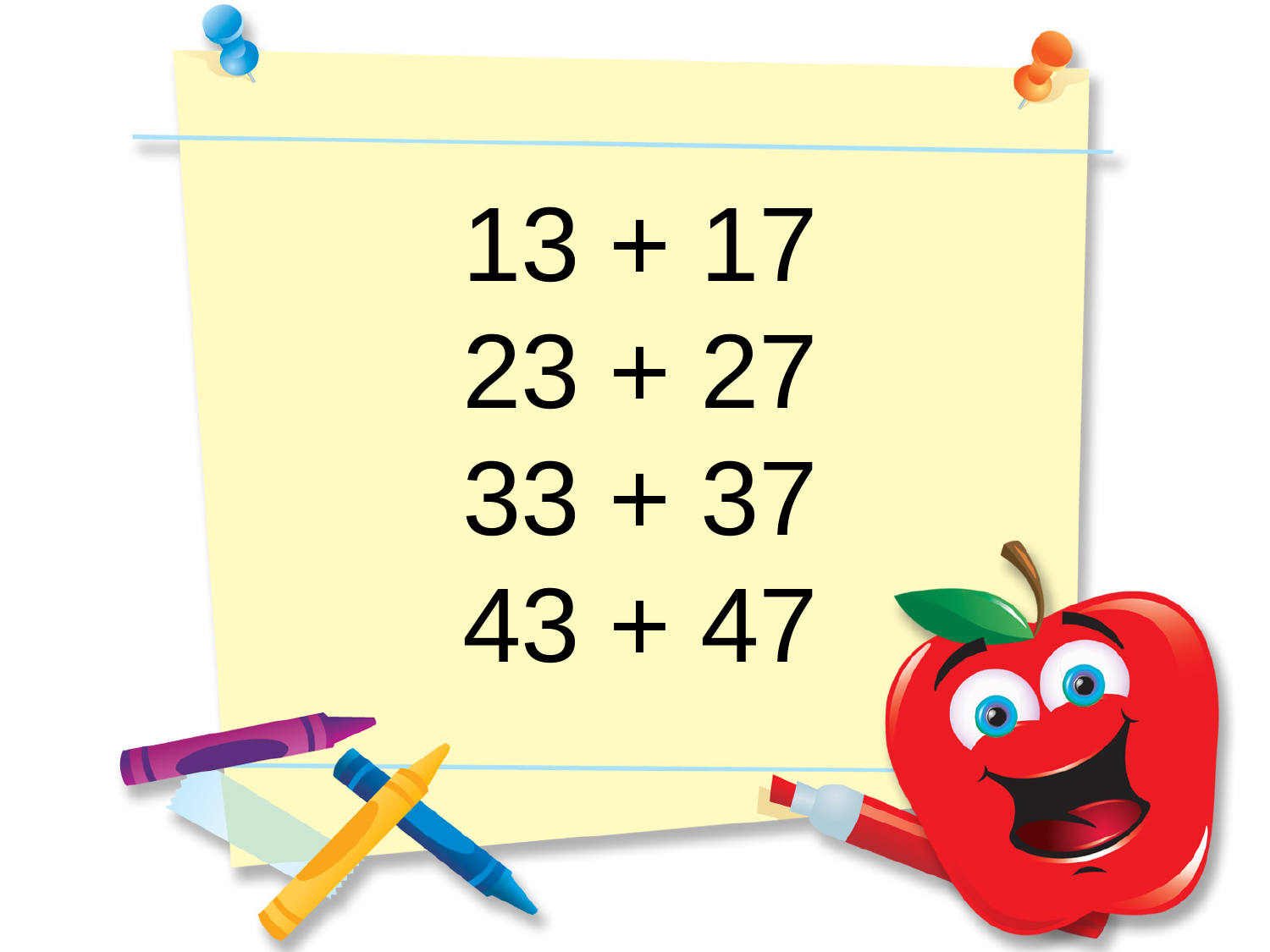

13 + 17
23 + 27
33 + 37
43 + 47